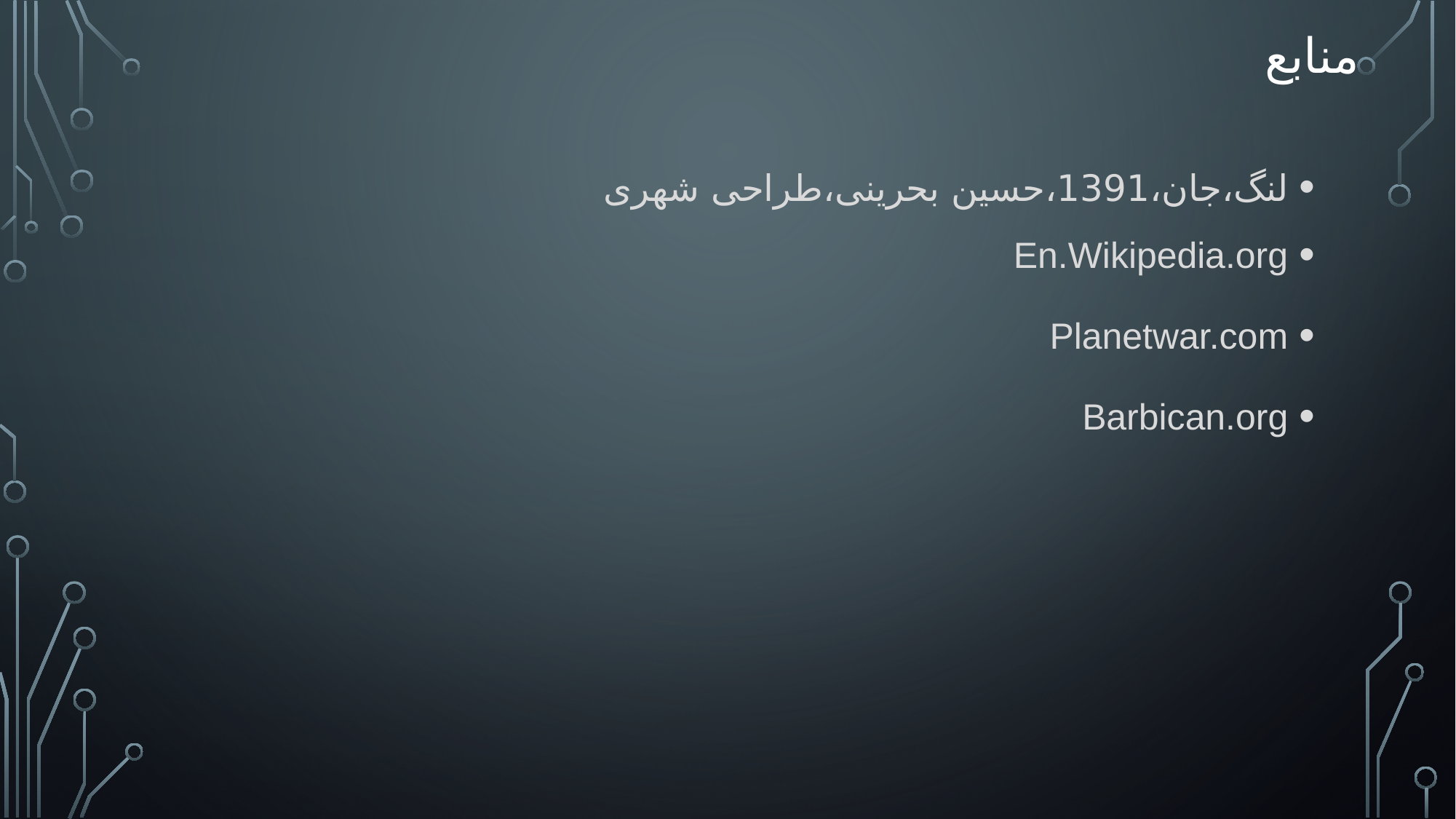

منابع
لنگ،جان،1391،حسین بحرینی،طراحی شهری
En.Wikipedia.org
Planetwar.com
Barbican.org